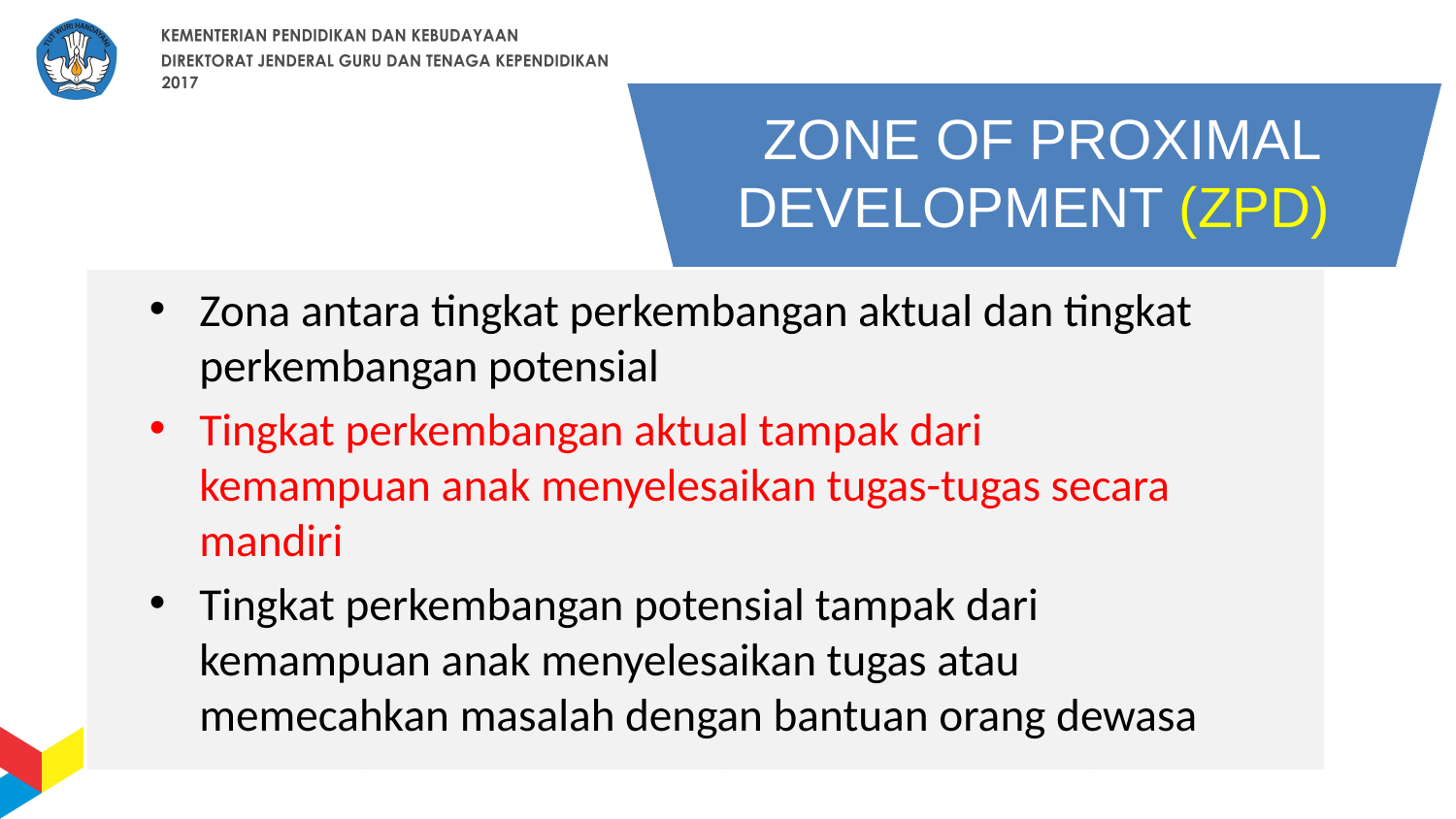

ZONE OF PROXIMAL DEVELOPMENT (ZPD)

Zona antara tingkat perkembangan aktual dan tingkat perkembangan potensial
Tingkat perkembangan aktual tampak dari kemampuan anak menyelesaikan tugas-tugas secara mandiri
Tingkat perkembangan potensial tampak dari kemampuan anak menyelesaikan tugas atau memecahkan masalah dengan bantuan orang dewasa
32